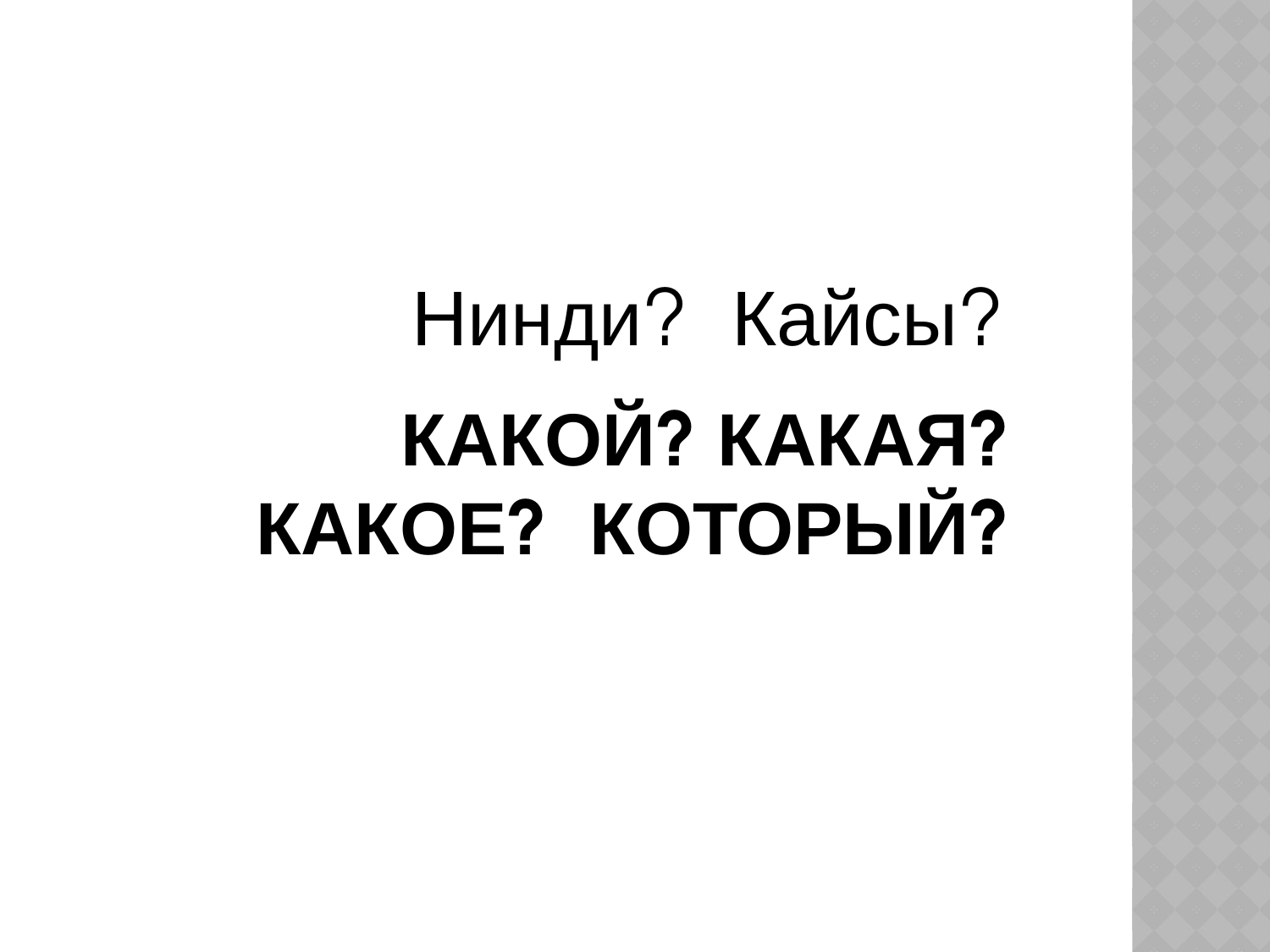

Нинди?  Кайсы?
# Какой? Какая? Какое?  Который?